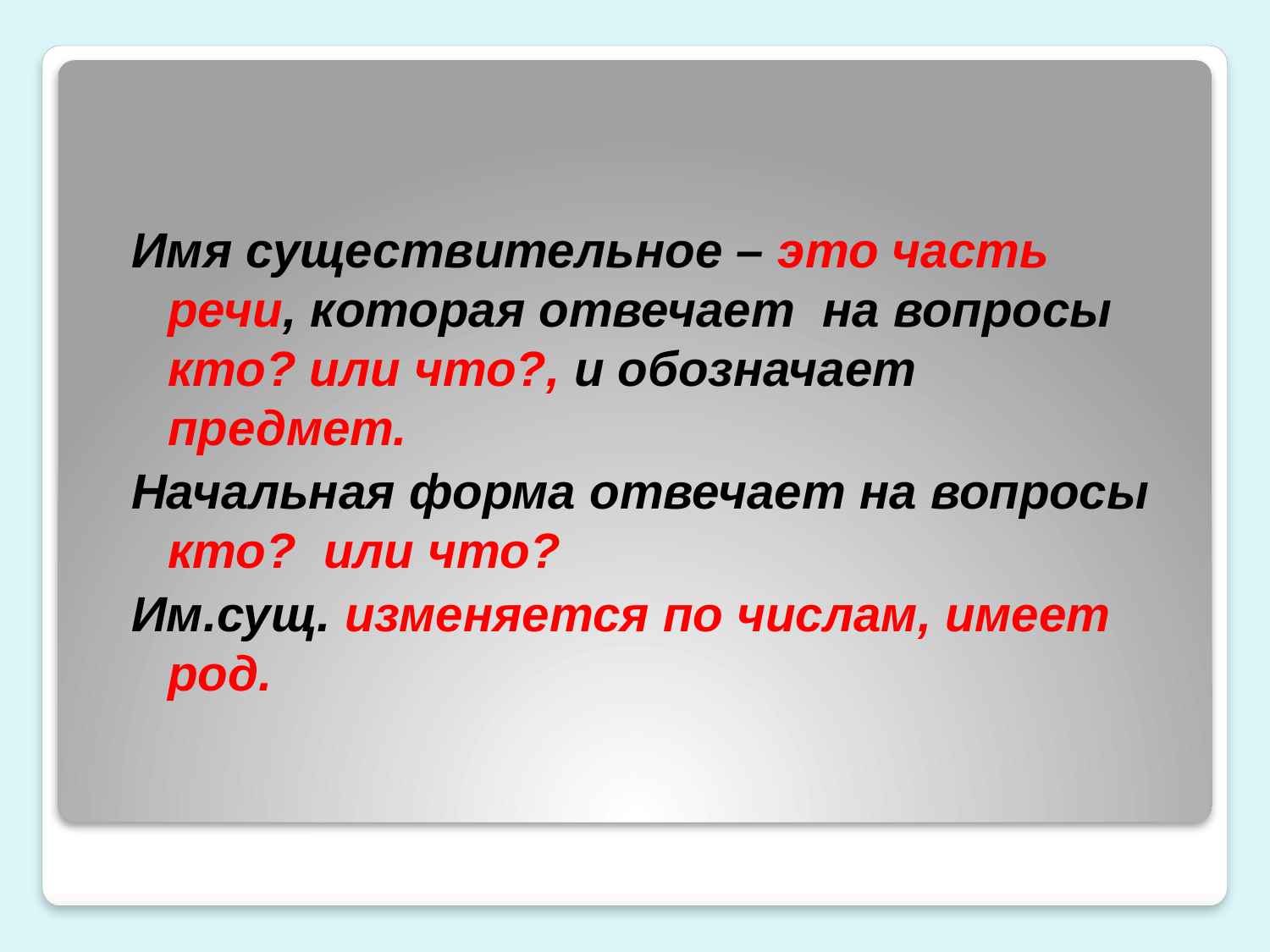

#
Имя существительное – это часть речи, которая отвечает  на вопросы  кто? или что?, и обозначает  предмет.
Начальная форма отвечает на вопросы  кто?  или что?
Им.сущ. изменяется по числам, имеет род.